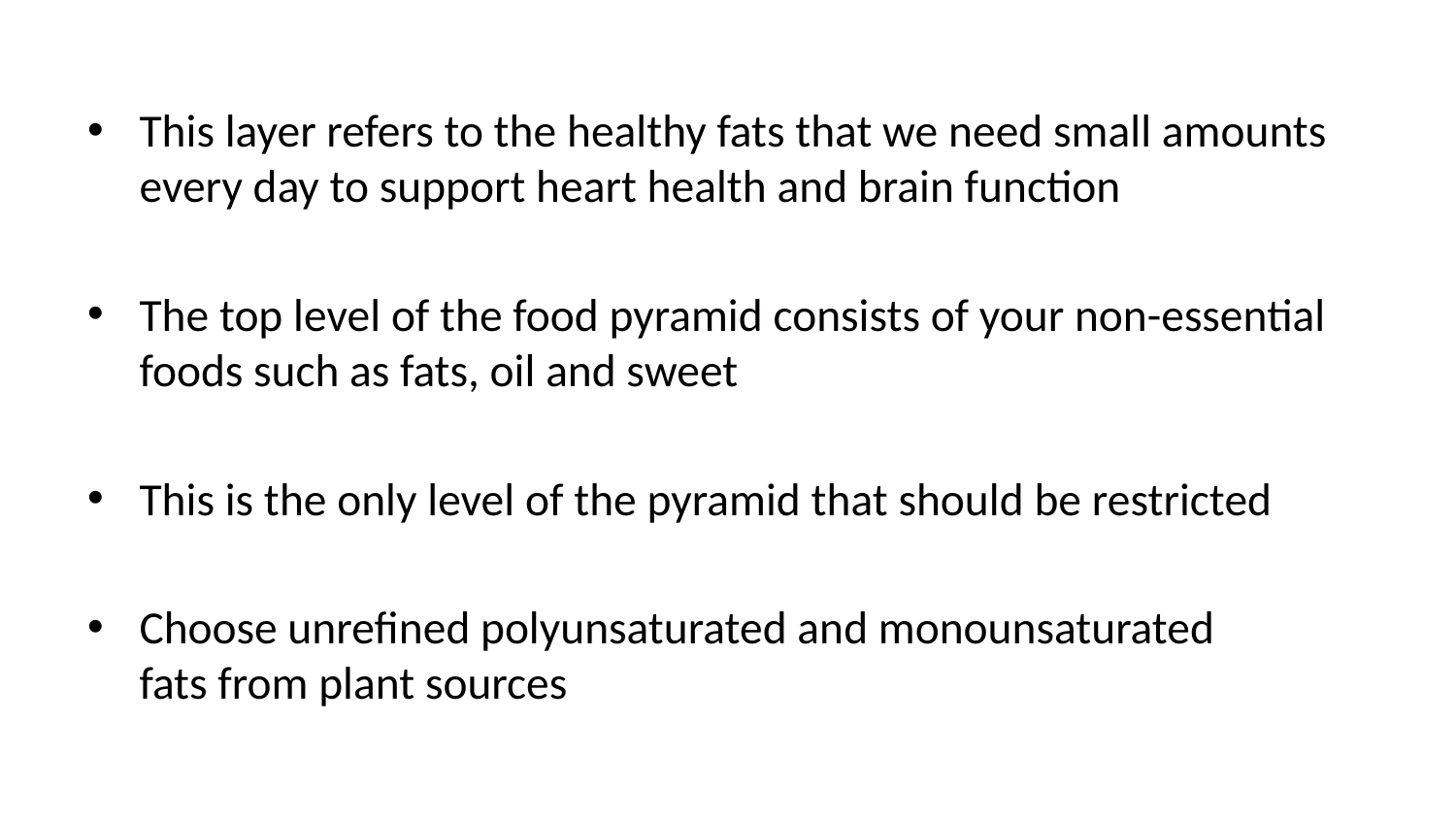

This layer refers to the healthy fats that we need small amounts every day to support heart health and brain function

The top level of the food pyramid consists of your non-essential foods such as fats, oil and sweet

This is the only level of the pyramid that should be restricted

Choose unrefined polyunsaturated and monounsaturated
fats from plant sources